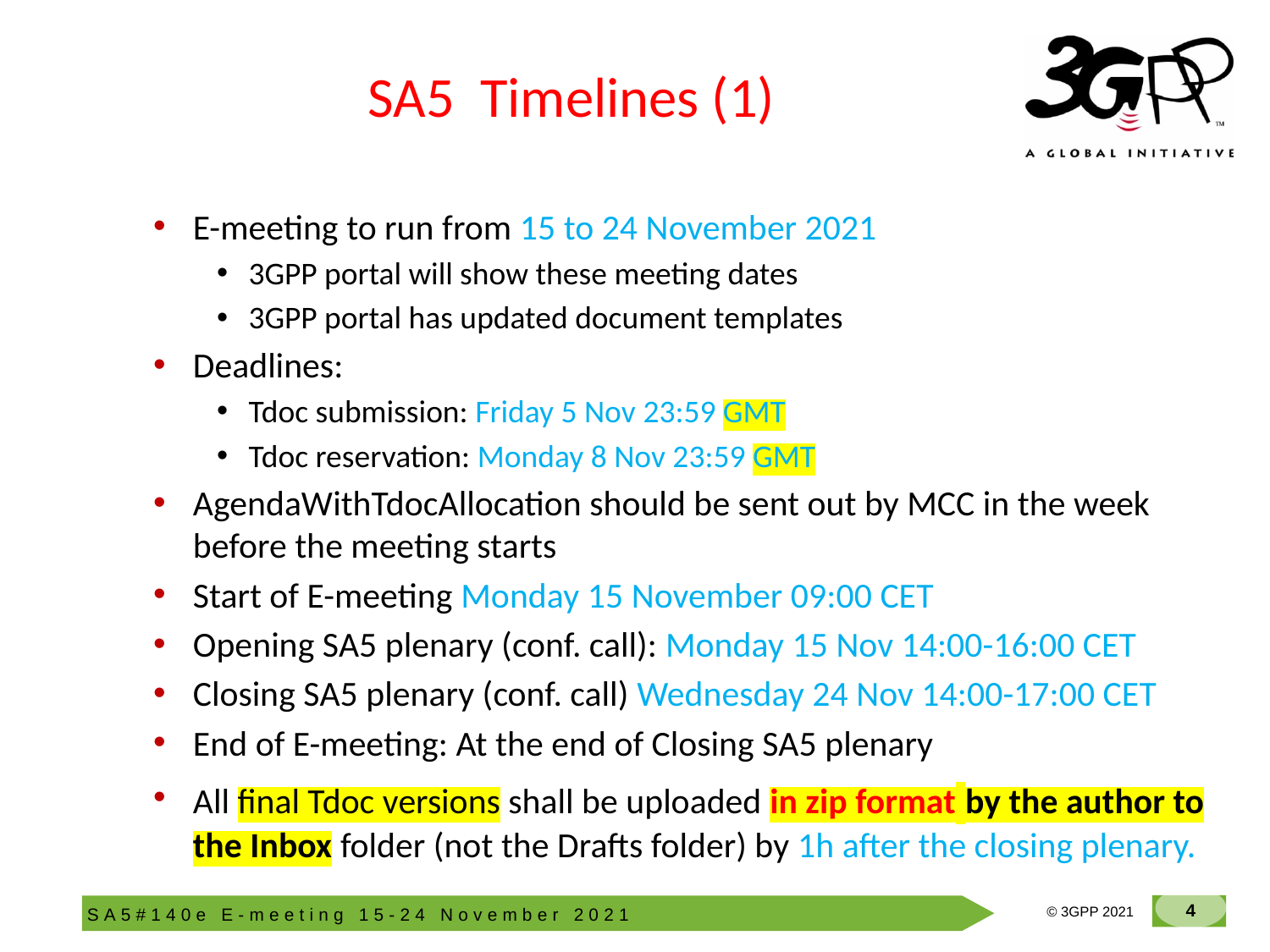

# SA5  Timelines (1)
E-meeting to run from 15 to 24 November 2021
3GPP portal will show these meeting dates
3GPP portal has updated document templates
Deadlines:
Tdoc submission: Friday 5 Nov 23:59 GMT
Tdoc reservation: Monday 8 Nov 23:59 GMT
AgendaWithTdocAllocation should be sent out by MCC in the week before the meeting starts
Start of E-meeting Monday 15 November 09:00 CET
Opening SA5 plenary (conf. call): Monday 15 Nov 14:00-16:00 CET
Closing SA5 plenary (conf. call) Wednesday 24 Nov 14:00-17:00 CET
End of E-meeting: At the end of Closing SA5 plenary
All final Tdoc versions shall be uploaded in zip format by the author to the Inbox folder (not the Drafts folder) by 1h after the closing plenary.